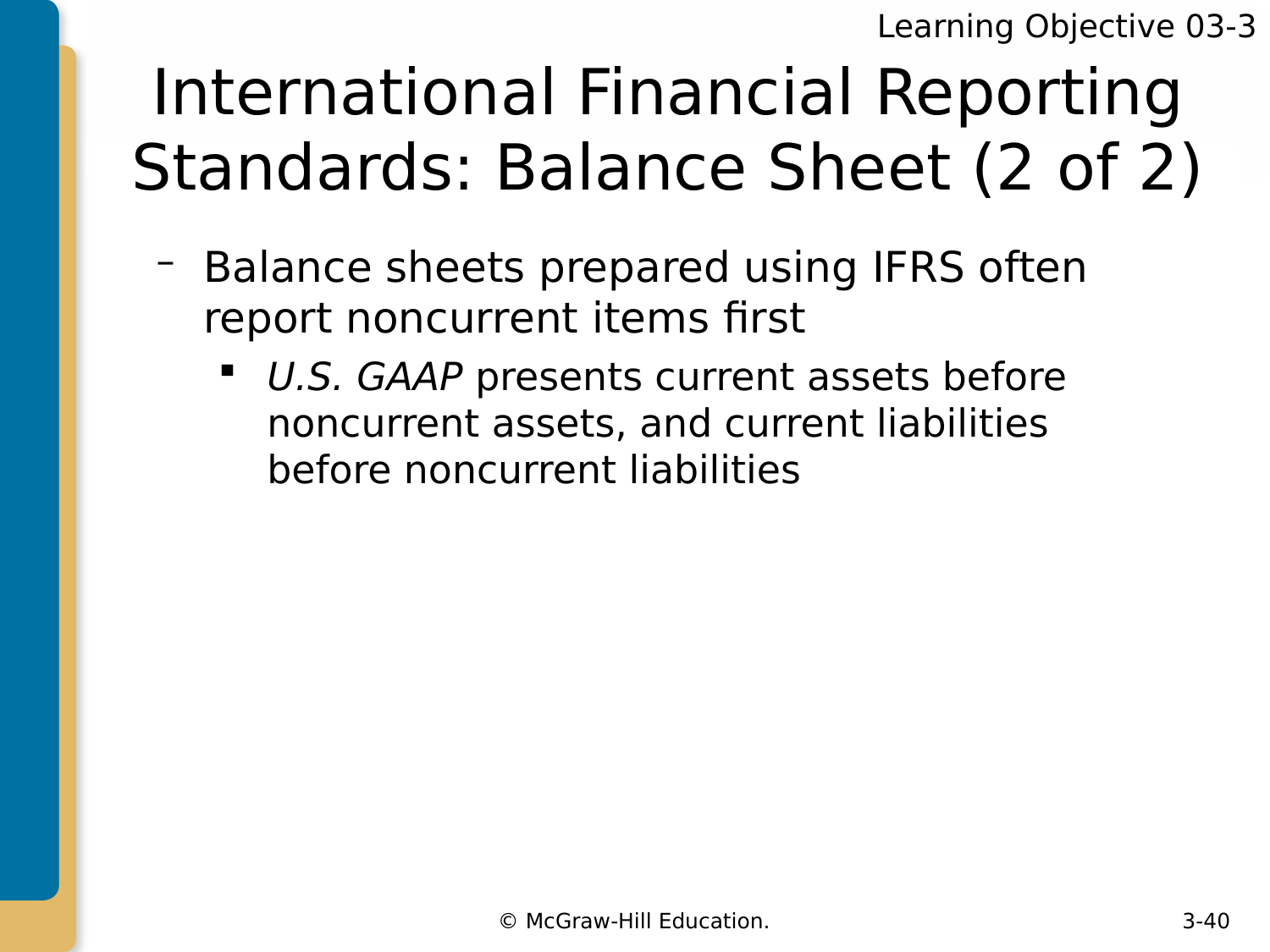

Learning Objective 03-3
# International Financial Reporting Standards: Balance Sheet (2 of 2)
Balance sheets prepared using IFRS often report noncurrent items first
U.S. GAAP presents current assets before noncurrent assets, and current liabilities before noncurrent liabilities